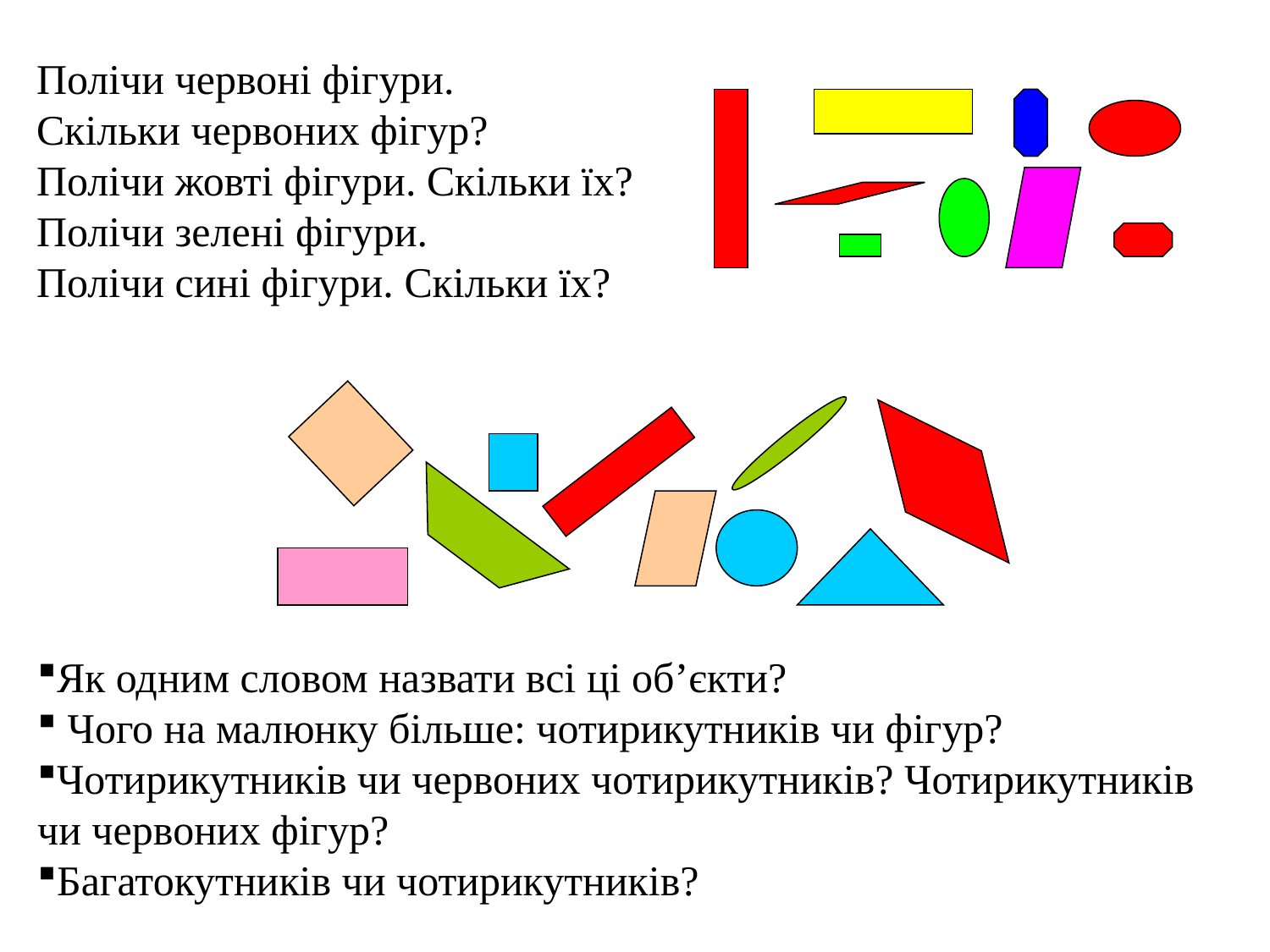

# Полічи червоні фігури. Скільки червоних фігур? Полічи жовті фігури. Скільки їх? Полічи зелені фігури. Полічи сині фігури. Скільки їх?

Як одним словом назвати всі ці об’єкти?
 Чого на малюнку більше: чотирикутників чи фігур?
Чотирикутників чи червоних чотирикутників? Чотирикутників чи червоних фігур?
Багатокутників чи чотирикутників?